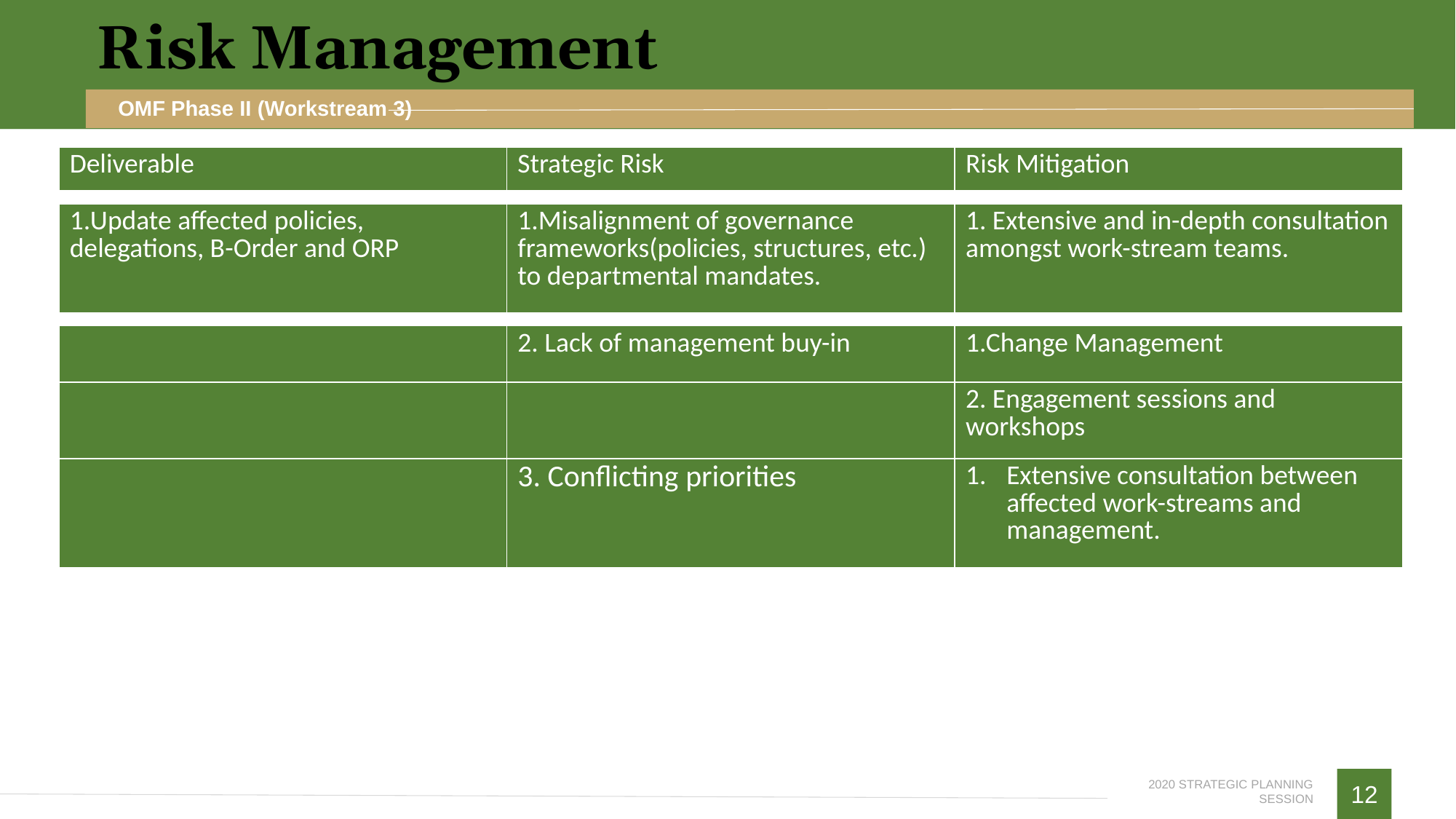

Risk Management

OMF Phase II (Workstream 3)
| Deliverable |  |  | Strategic Risk |  |  | Risk Mitigation |  |  |
| --- | --- | --- | --- | --- | --- | --- | --- | --- |
|  |  |  |  |  |  |  |  |  |
| 1.Update affected policies, delegations, B-Order and ORP |  |  | 1.Misalignment of governance frameworks(policies, structures, etc.) to departmental mandates. |  |  | 1. Extensive and in-depth consultation amongst work-stream teams. |  |  |
|  |  |  |  |  |  |  |  |  |
|  |  |  | 2. Lack of management buy-in |  |  | 1.Change Management |  |  |
|  |  |  |  |  |  | 2. Engagement sessions and workshops |  |  |
|  |  |  | 3. Conflicting priorities |  |  | Extensive consultation between affected work-streams and management. |  |  |
|  |  |  |  |  |  |  |  |  |
|  |  |  |  |  |  |  |  |  |
|  |  |  |  |  |  |  |  |  |
|  |  |  |  |  |  |  |  |  |
|  |  |  |  |  |  |  |  |  |
|  |  |  |  |  |  |  |  |  |